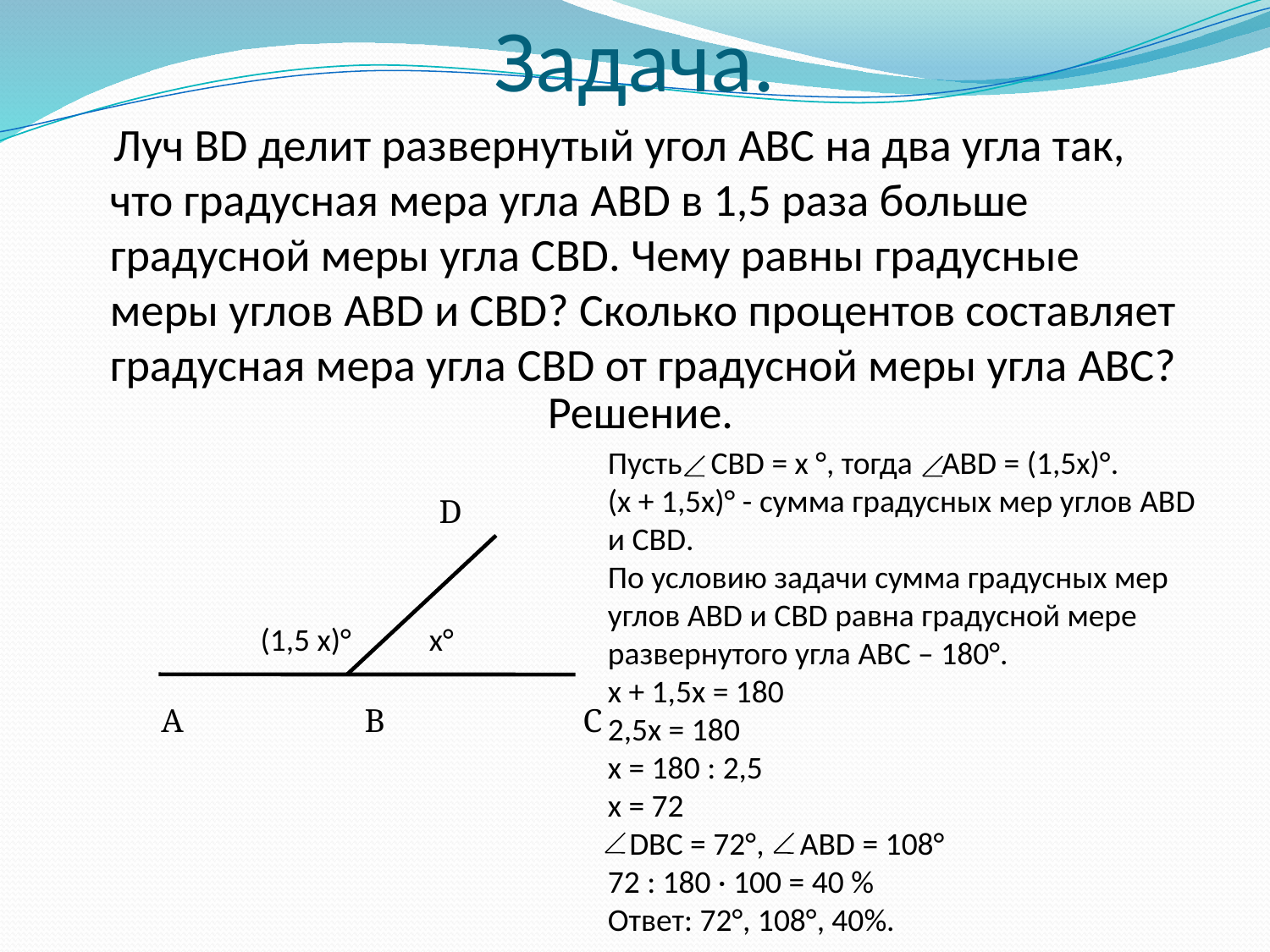

# Задача.
    Луч BD делит развернутый угол ABC на два угла так, что градусная мера угла ABD в 1,5 раза больше градусной меры угла CBD. Чему равны градусные меры углов ABD и CBD? Сколько процентов составляет градусная мера угла CBD от градусной меры угла ABC?
   Решение.
Пусть    CBD = x °, тогда    ABD = (1,5x)°.
(x + 1,5x)° - сумма градусных мер углов ABD и CBD.
По условию задачи сумма градусных мер углов ABD и CBD равна градусной мере развернутого угла ABC – 180°.
x + 1,5x = 180
2,5x = 180
x = 180 : 2,5
x = 72
   DBC = 72°,     ABD = 108°
72 : 180 · 100 = 40 %
Ответ: 72°, 108°, 40%.
D
(1,5 x)°
x°
A                      B                        C